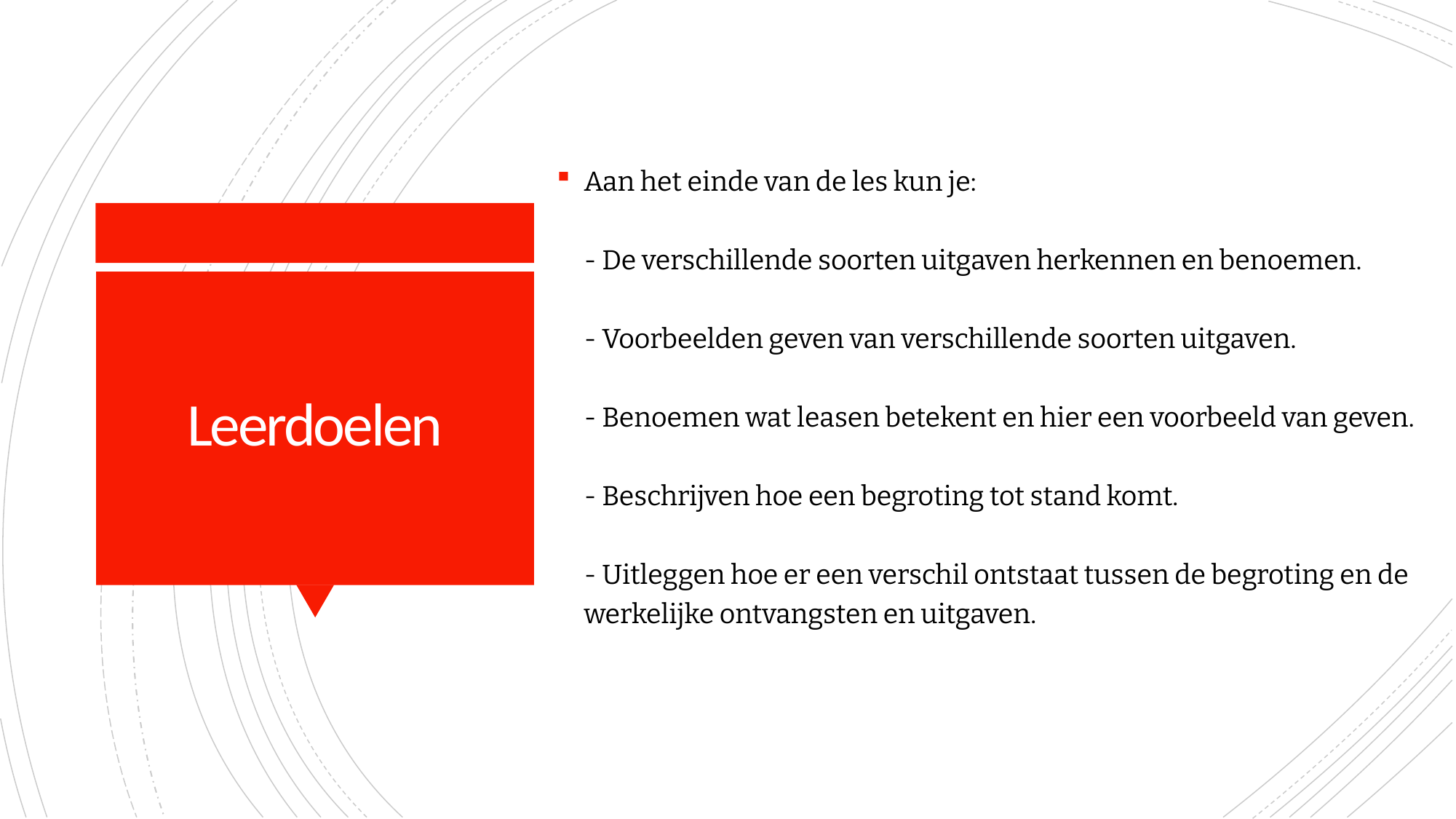

Aan het einde van de les kun je:
- De verschillende soorten uitgaven herkennen en benoemen.
- Voorbeelden geven van verschillende soorten uitgaven.
- Benoemen wat leasen betekent en hier een voorbeeld van geven.
- Beschrijven hoe een begroting tot stand komt.
- Uitleggen hoe er een verschil ontstaat tussen de begroting en de werkelijke ontvangsten en uitgaven.
# Leerdoelen